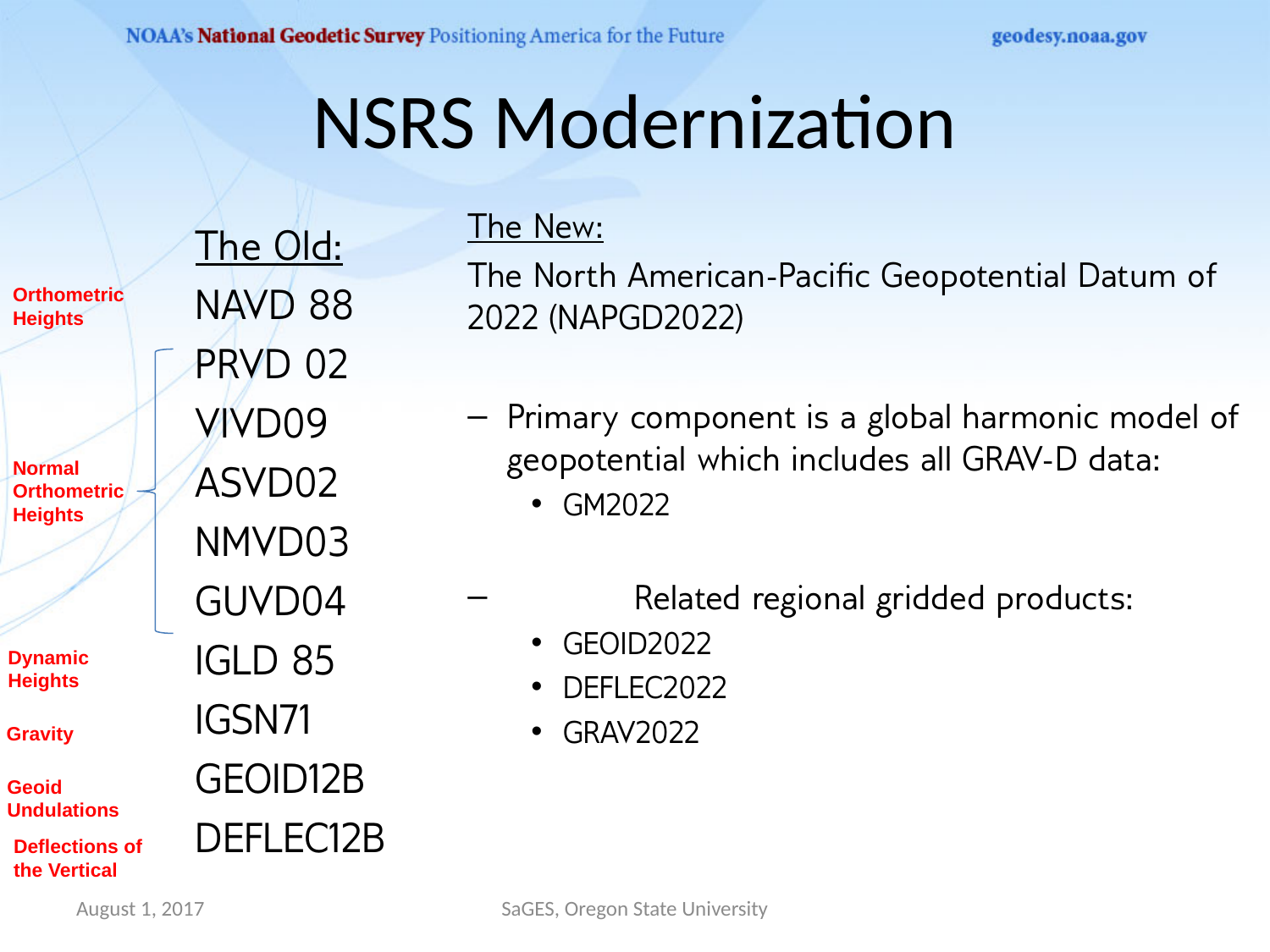

# NSRS Modernization
The New:
The North American-Pacific Geopotential Datum of 2022 (NAPGD2022)

Primary component is a global harmonic model of geopotential which includes all GRAV-D data:
GM2022

	Related regional gridded products:
GEOID2022
DEFLEC2022
GRAV2022

The Old:
NAVD 88
PRVD 02
VIVD09
ASVD02
NMVD03
GUVD04
IGLD 85
IGSN71
GEOID12B
DEFLEC12B

Orthometric
Heights

Normal
Orthometric
Heights
Dynamic
Heights
Gravity
Geoid
Undulations
Deflections of
the Vertical
August 1, 2017
SaGES, Oregon State University